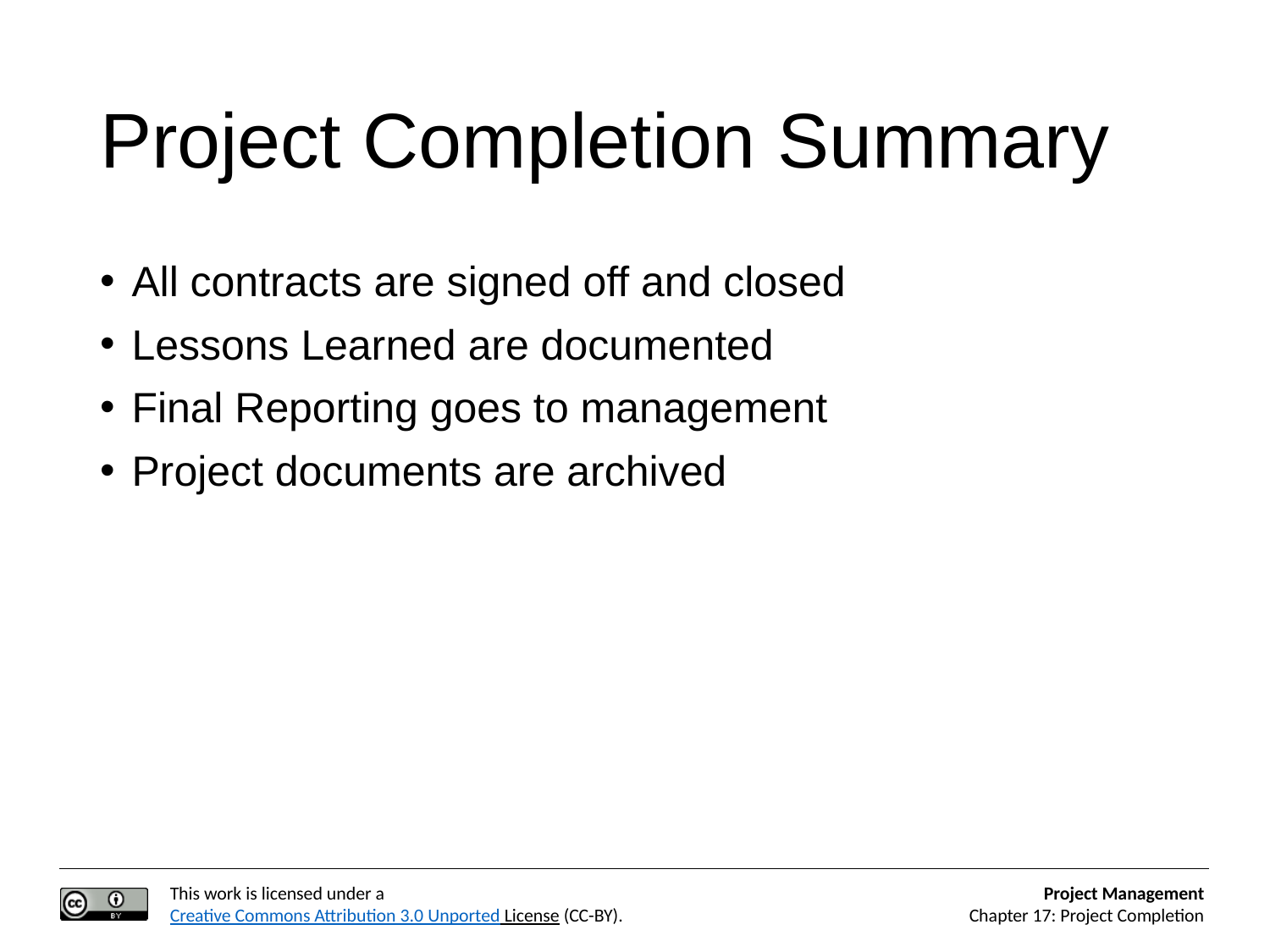

# Project Completion Summary
All contracts are signed off and closed
Lessons Learned are documented
Final Reporting goes to management
Project documents are archived